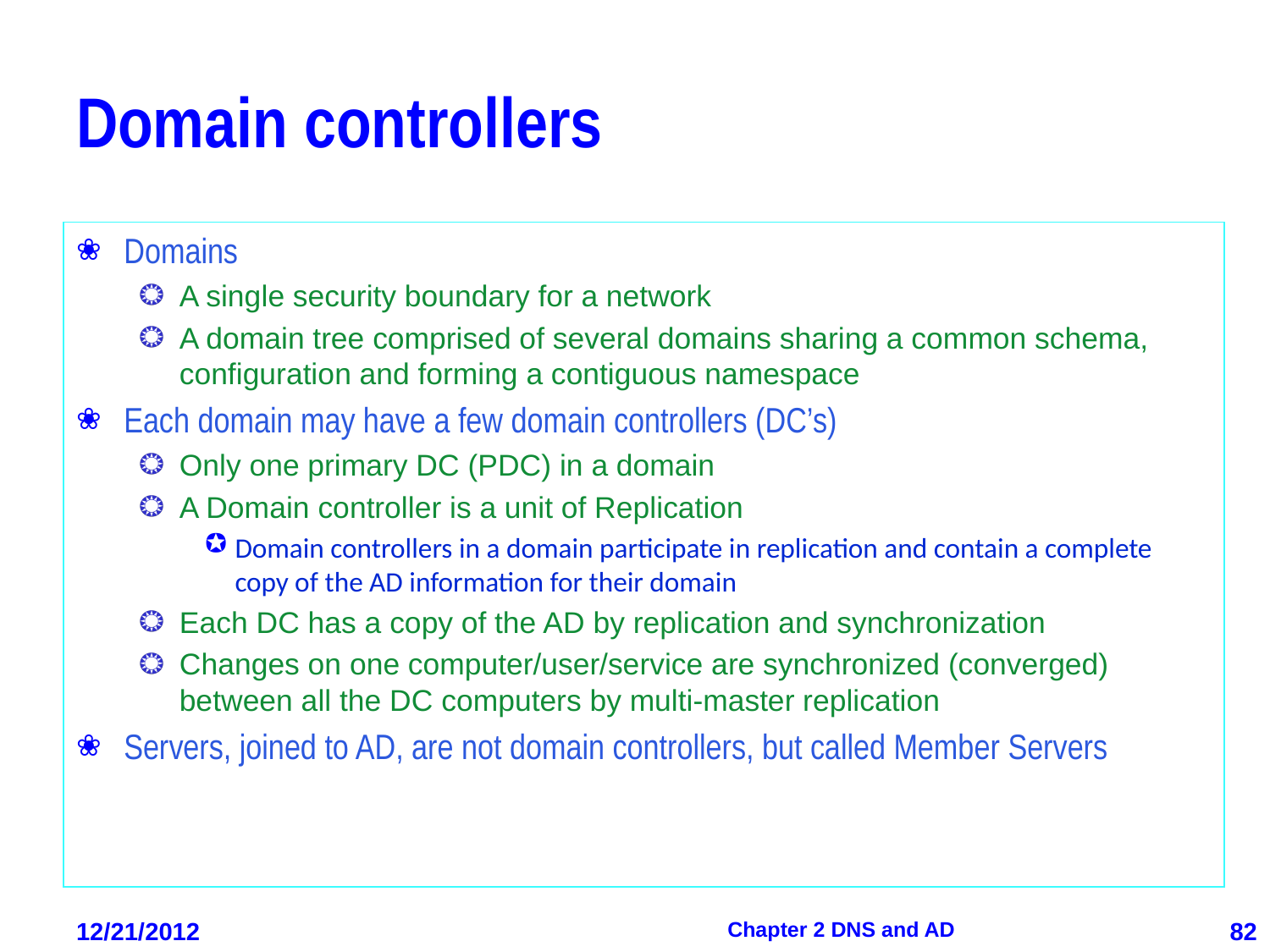

# Domain controllers
Domains
A single security boundary for a network
A domain tree comprised of several domains sharing a common schema, configuration and forming a contiguous namespace
Each domain may have a few domain controllers (DC’s)
Only one primary DC (PDC) in a domain
A Domain controller is a unit of Replication
Domain controllers in a domain participate in replication and contain a complete copy of the AD information for their domain
Each DC has a copy of the AD by replication and synchronization
Changes on one computer/user/service are synchronized (converged) between all the DC computers by multi-master replication
Servers, joined to AD, are not domain controllers, but called Member Servers
12/21/2012
Chapter 2 DNS and AD
82